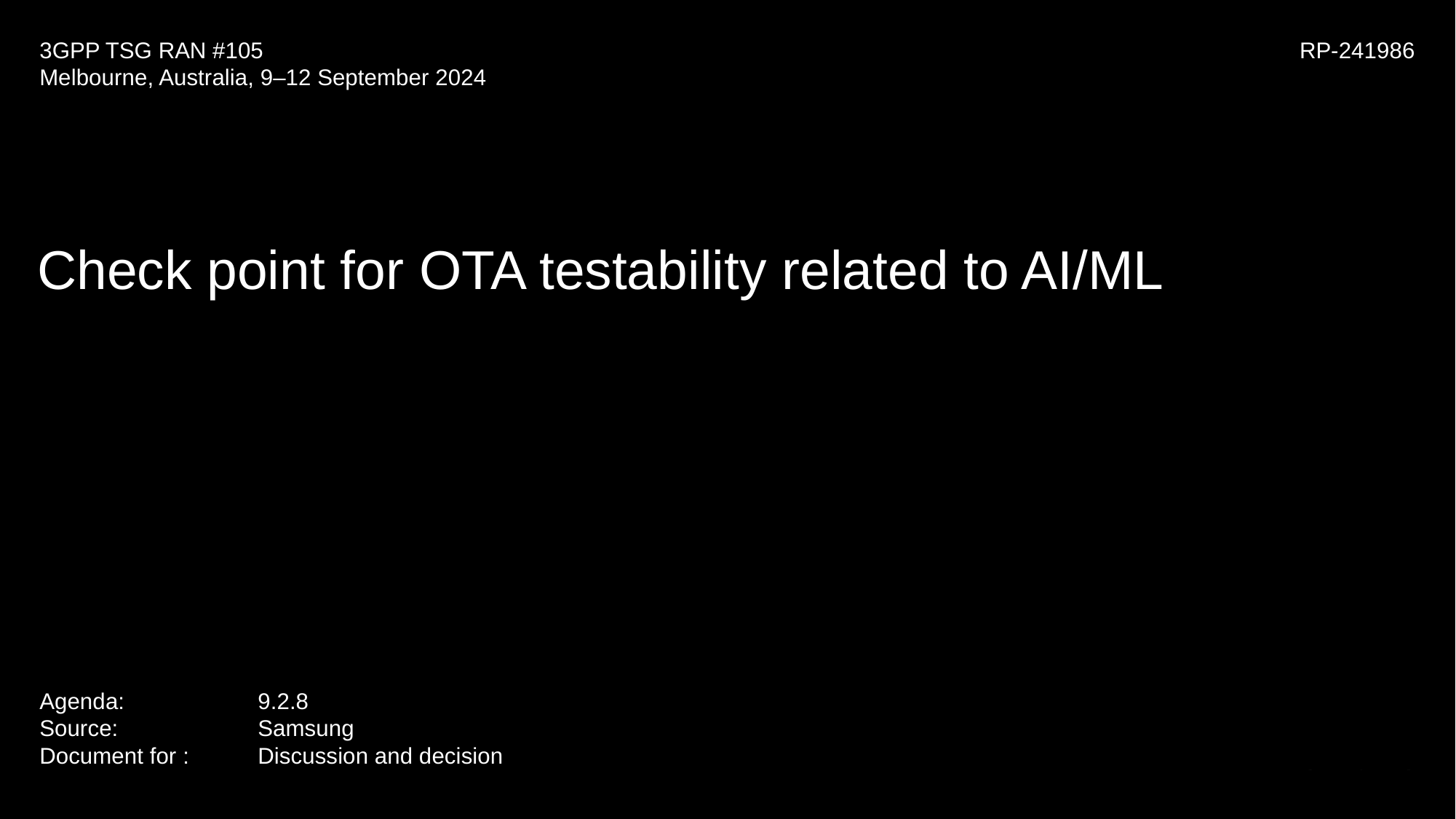

RP-241986
Check point for OTA testability related to AI/ML
Agenda: 		9.2.8
Source:		Samsung
Document for : 	Discussion and decision